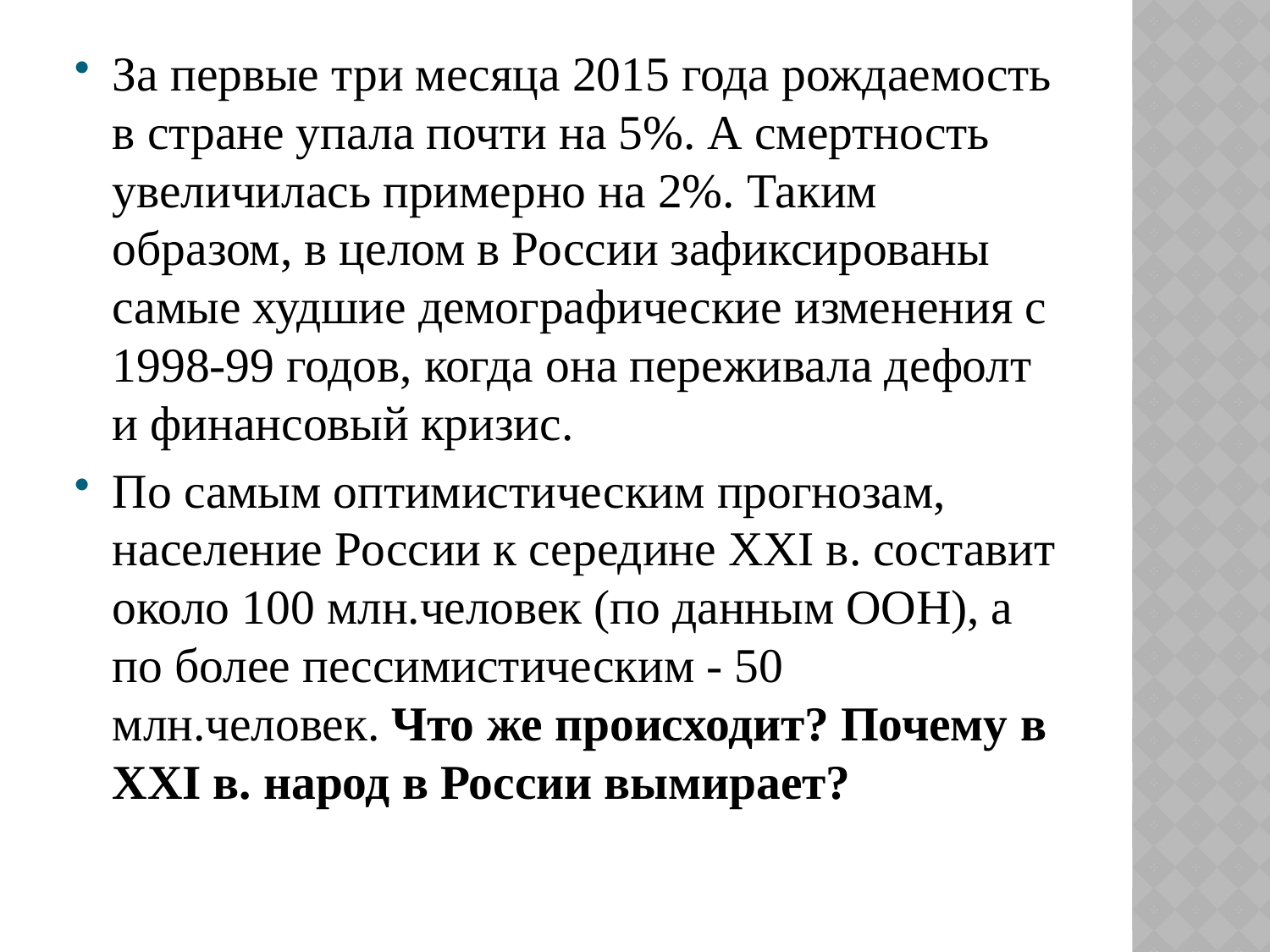

За первые три месяца 2015 года рождаемость в стране упала почти на 5%. А смертность увеличилась примерно на 2%. Таким образом, в целом в России зафиксированы самые худшие демографические изменения с 1998-99 годов, когда она переживала дефолт и финансовый кризис.
По самым оптимистическим прогнозам, население России к середине XXI в. составит около 100 млн.человек (по данным ООН), а по более пессимистическим - 50 млн.человек. Что же происходит? Почему в XXI в. народ в России вымирает?